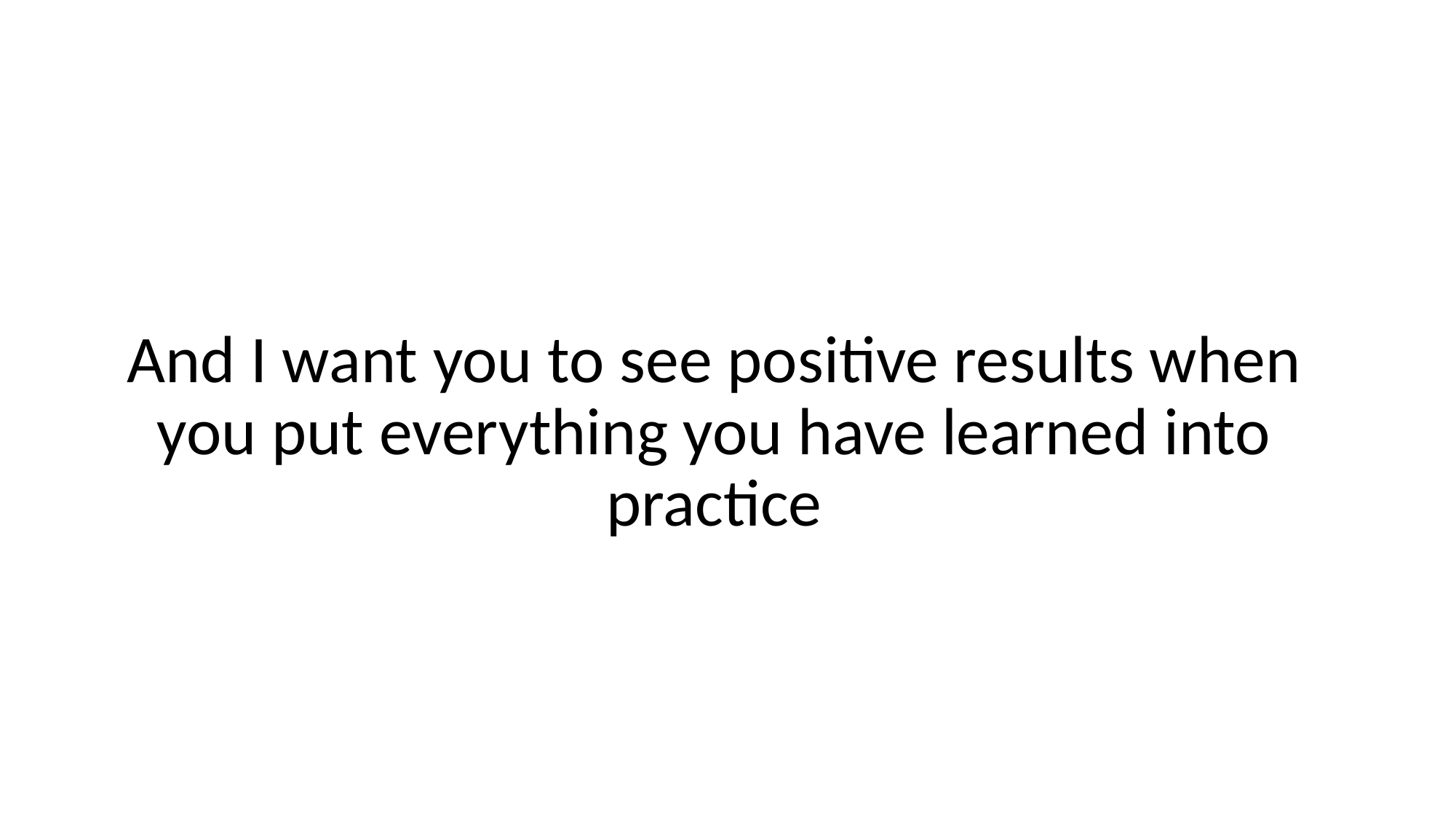

And I want you to see positive results when you put everything you have learned into practice